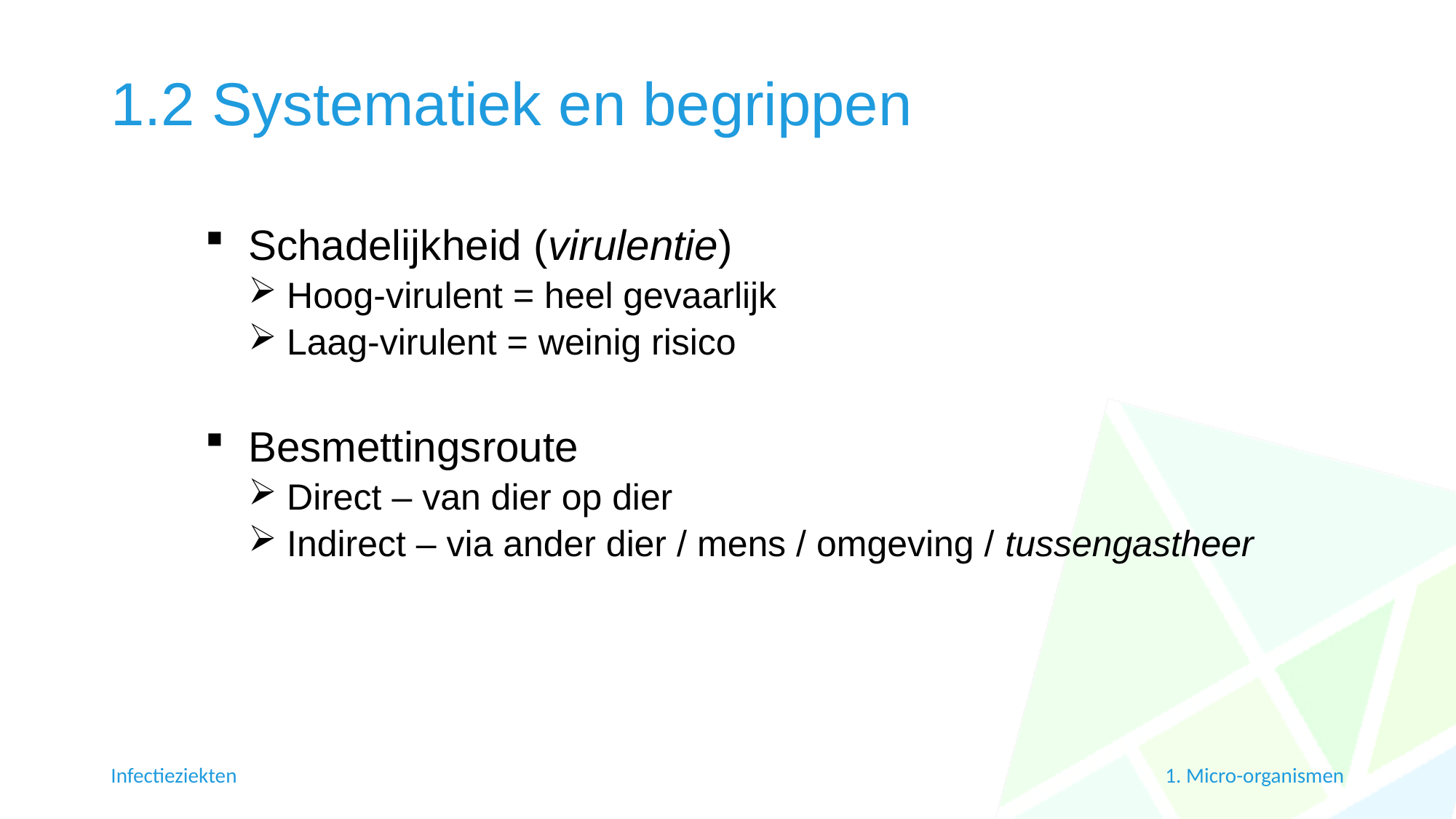

# 1.2 Systematiek en begrippen
Schadelijkheid (virulentie)
Hoog-virulent = heel gevaarlijk
Laag-virulent = weinig risico

Besmettingsroute
Direct – van dier op dier
Indirect – via ander dier / mens / omgeving / tussengastheer

Infectieziekten
1. Micro-organismen